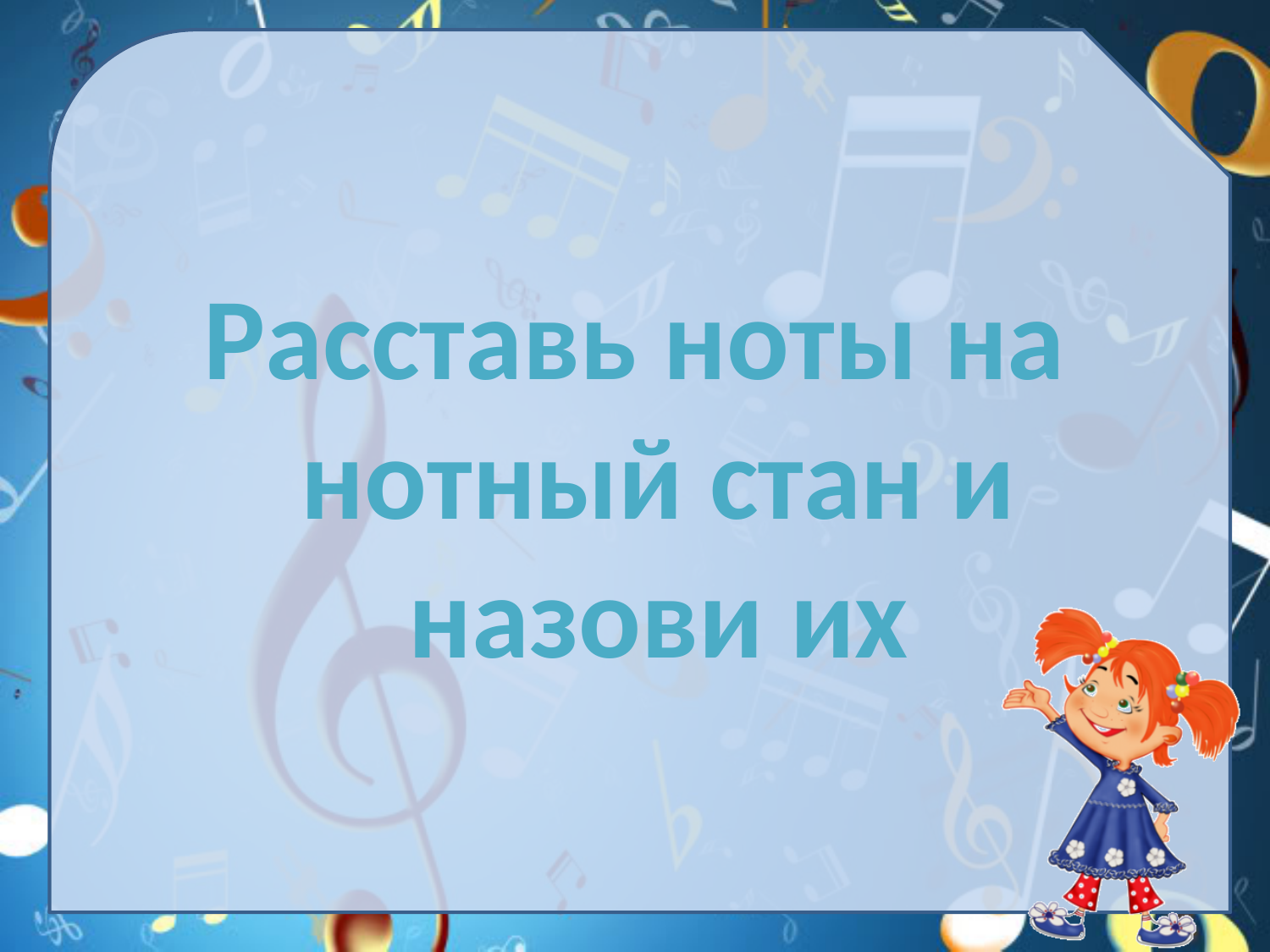

Расставь ноты на нотный стан и назови их